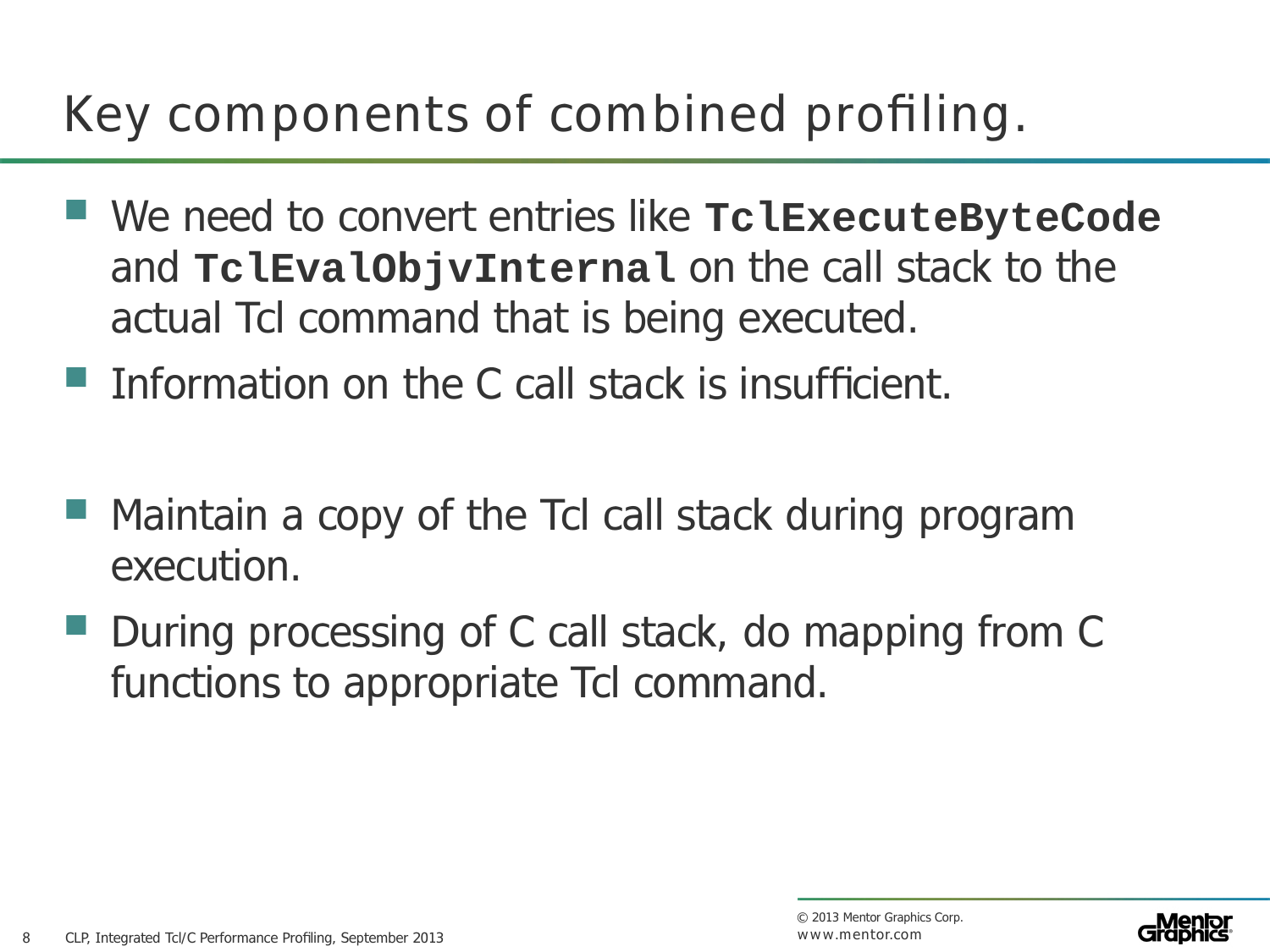

# Key components of combined profiling.
We need to convert entries like TclExecuteByteCode and TclEvalObjvInternal on the call stack to the actual Tcl command that is being executed.
Information on the C call stack is insufficient.

Maintain a copy of the Tcl call stack during program execution.
During processing of C call stack, do mapping from C functions to appropriate Tcl command.
CLP, Integrated Tcl/C Performance Profiling, September 2013
8